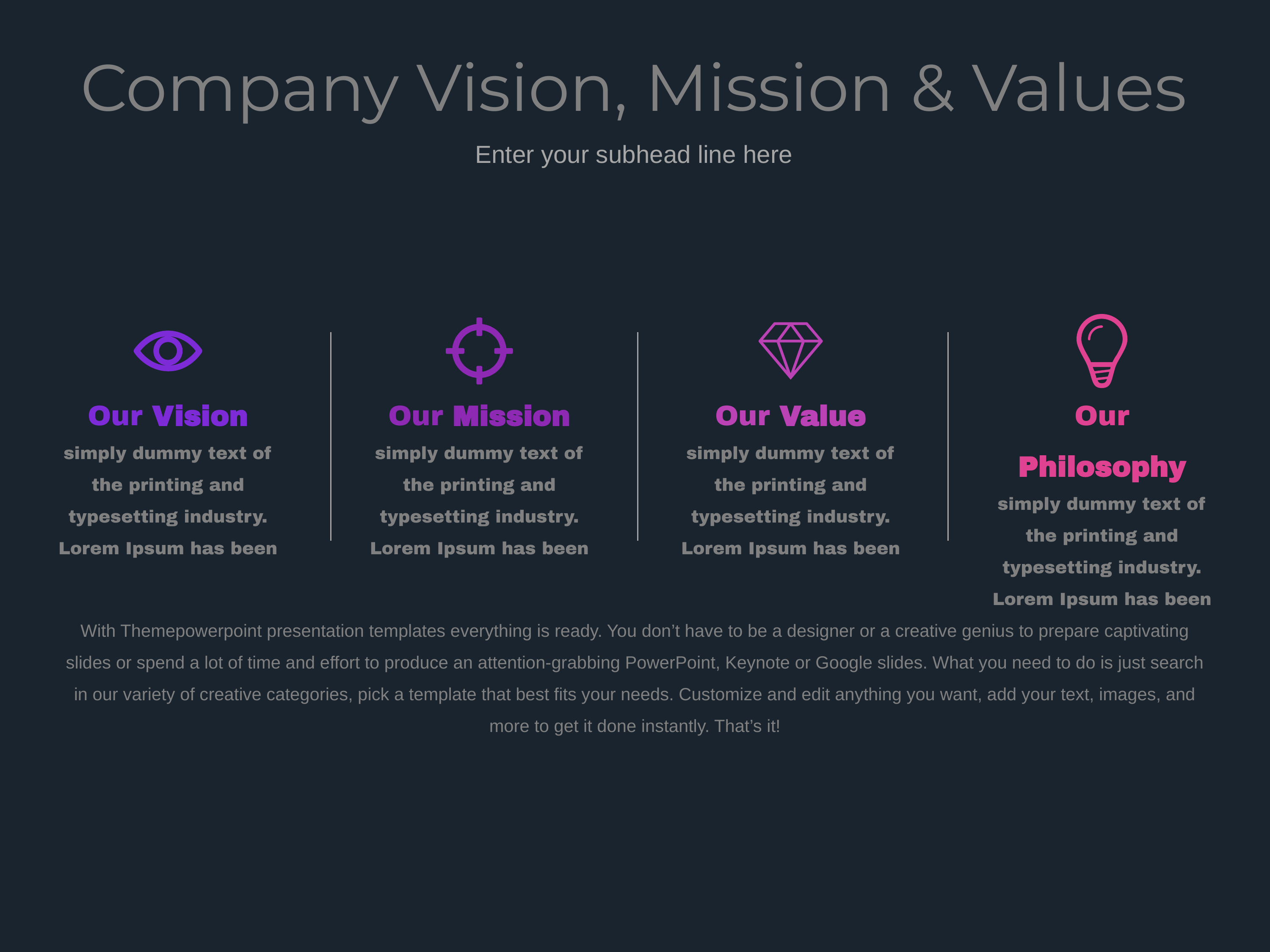

# Company Vision, Mission & Values
Enter your subhead line here

Our Philosophy
simply dummy text of the printing and typesetting industry. Lorem Ipsum has been
Our Vision
simply dummy text of the printing and typesetting industry. Lorem Ipsum has been
Our Mission
simply dummy text of the printing and typesetting industry. Lorem Ipsum has been
Our Value
simply dummy text of the printing and typesetting industry. Lorem Ipsum has been
With Themepowerpoint presentation templates everything is ready. You don’t have to be a designer or a creative genius to prepare captivating slides or spend a lot of time and effort to produce an attention-grabbing PowerPoint, Keynote or Google slides. What you need to do is just search in our variety of creative categories, pick a template that best fits your needs. Customize and edit anything you want, add your text, images, and more to get it done instantly. That’s it!